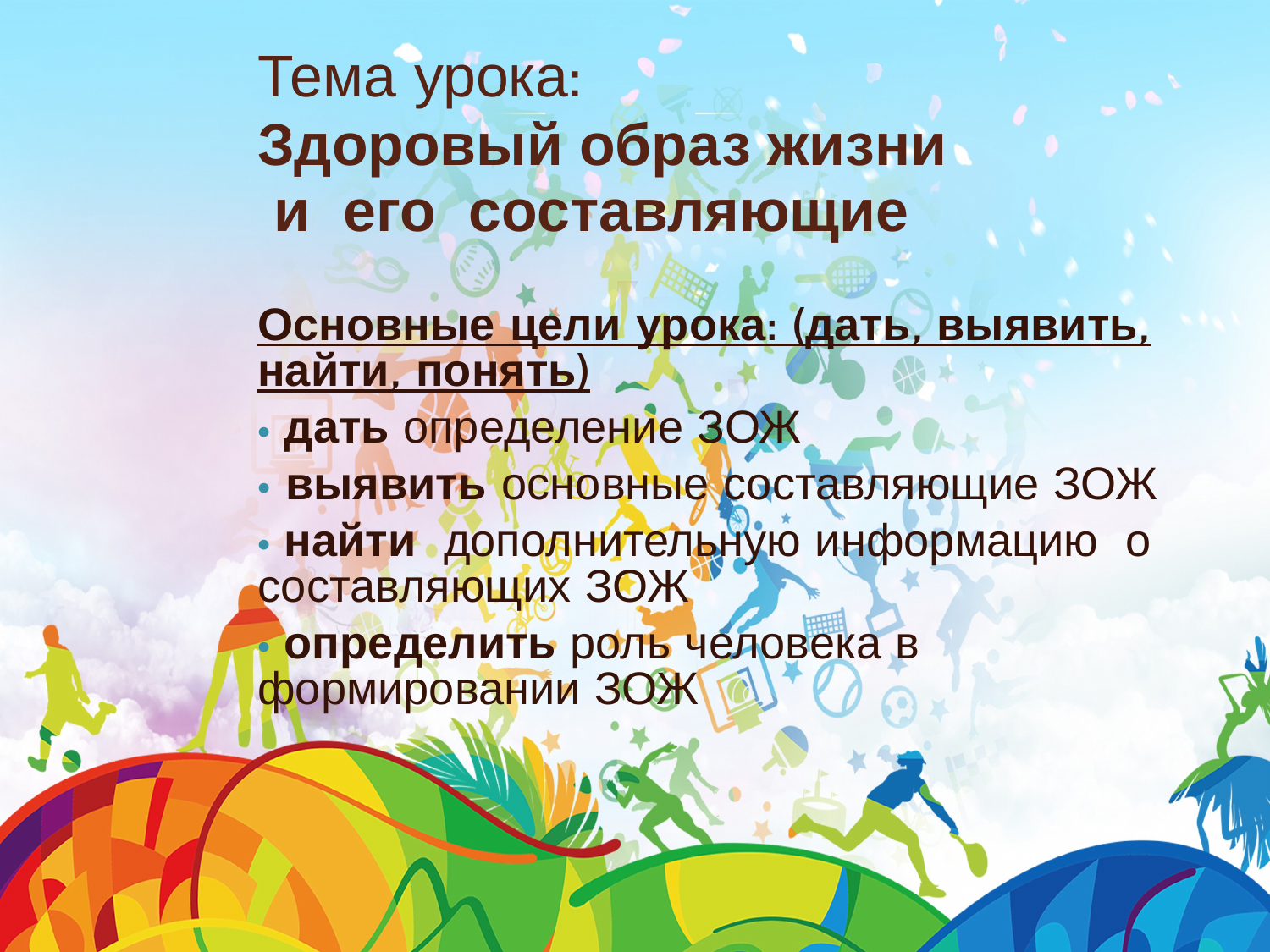

# Тема урока: Здоровый образ жизни и  его  составляющие
Основные цели урока: (дать, выявить, найти, понять)
 дать определение ЗОЖ
 выявить основные составляющие ЗОЖ
 найти  дополнительную информацию  о  составляющих ЗОЖ
 определить роль человека в формировании ЗОЖ